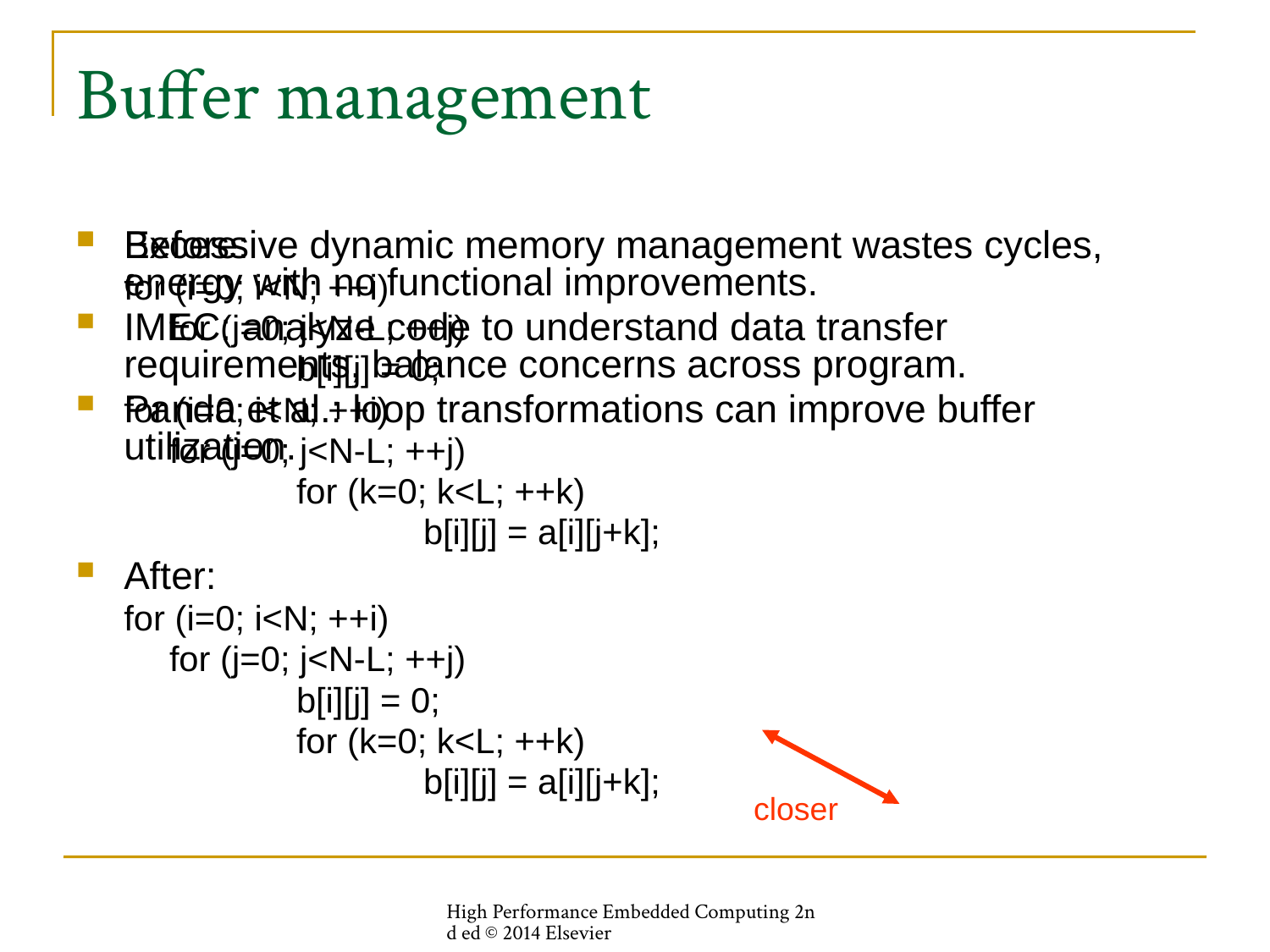

# Buffer management
Excessive dynamic memory management wastes cycles, energy with no functional improvements.
IMEC: analyze code to understand data transfer requirements, balance concerns across program.
Panda et al.: loop transformations can improve buffer utilization.
Before:
for (i=0; i<N; ++i)
	for (j=0; j<N-L; ++j)
		b[i][j] = 0;
for (i=0; i<N; ++i)
	for (j=0; j<N-L; ++j)
		for (k=0; k<L; ++k)
			b[i][j] = a[i][j+k];
After:
for (i=0; i<N; ++i)
	for (j=0; j<N-L; ++j)
		b[i][j] = 0;
		for (k=0; k<L; ++k)
			b[i][j] = a[i][j+k];

closer
High Performance Embedded Computing 2nd ed © 2014 Elsevier